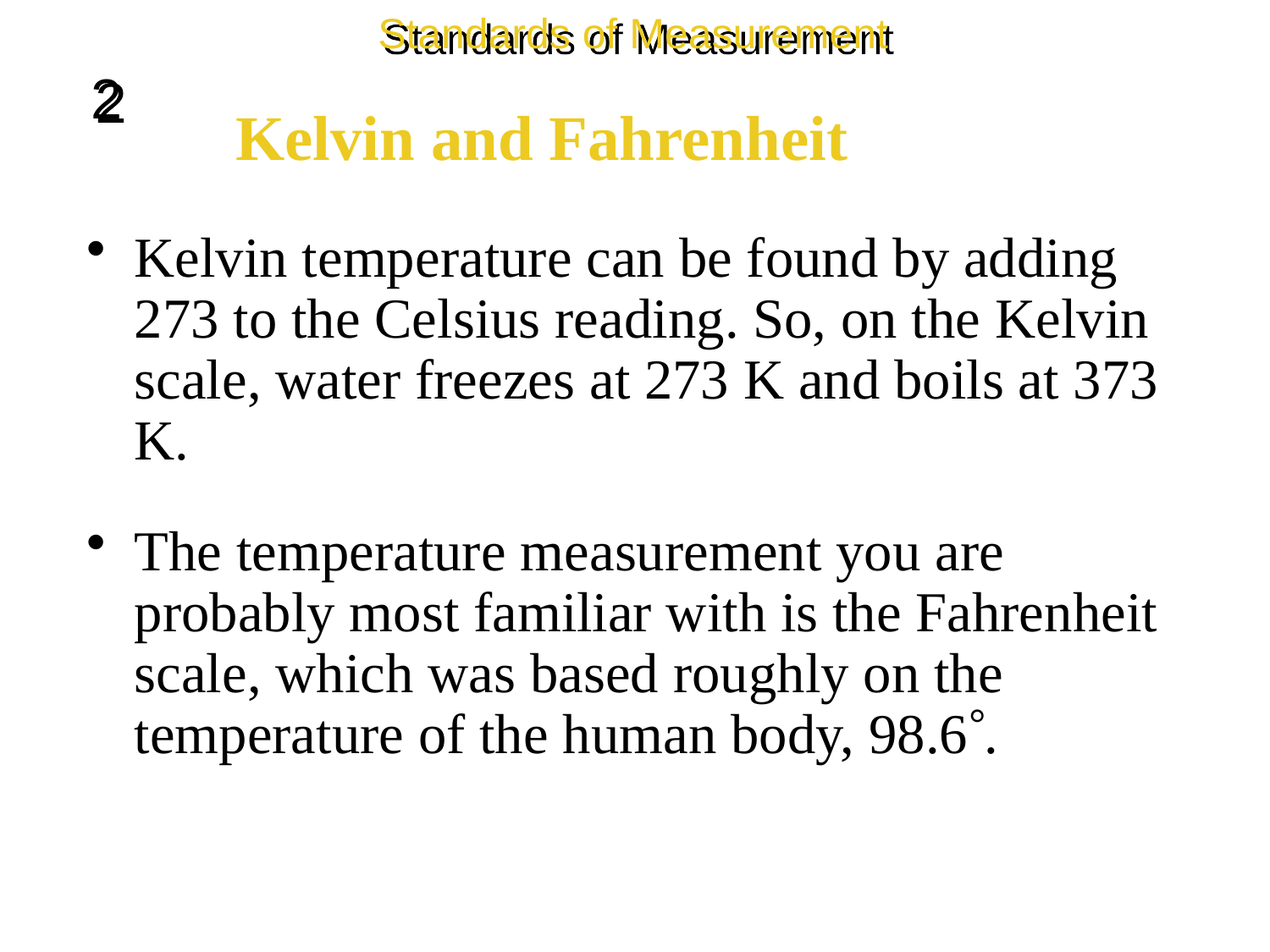

Standards of Measurement
2
Kelvin and Fahrenheit
Kelvin temperature can be found by adding 273 to the Celsius reading. So, on the Kelvin scale, water freezes at 273 K and boils at 373 K.
The temperature measurement you are probably most familiar with is the Fahrenheit scale, which was based roughly on the temperature of the human body, 98.6°.